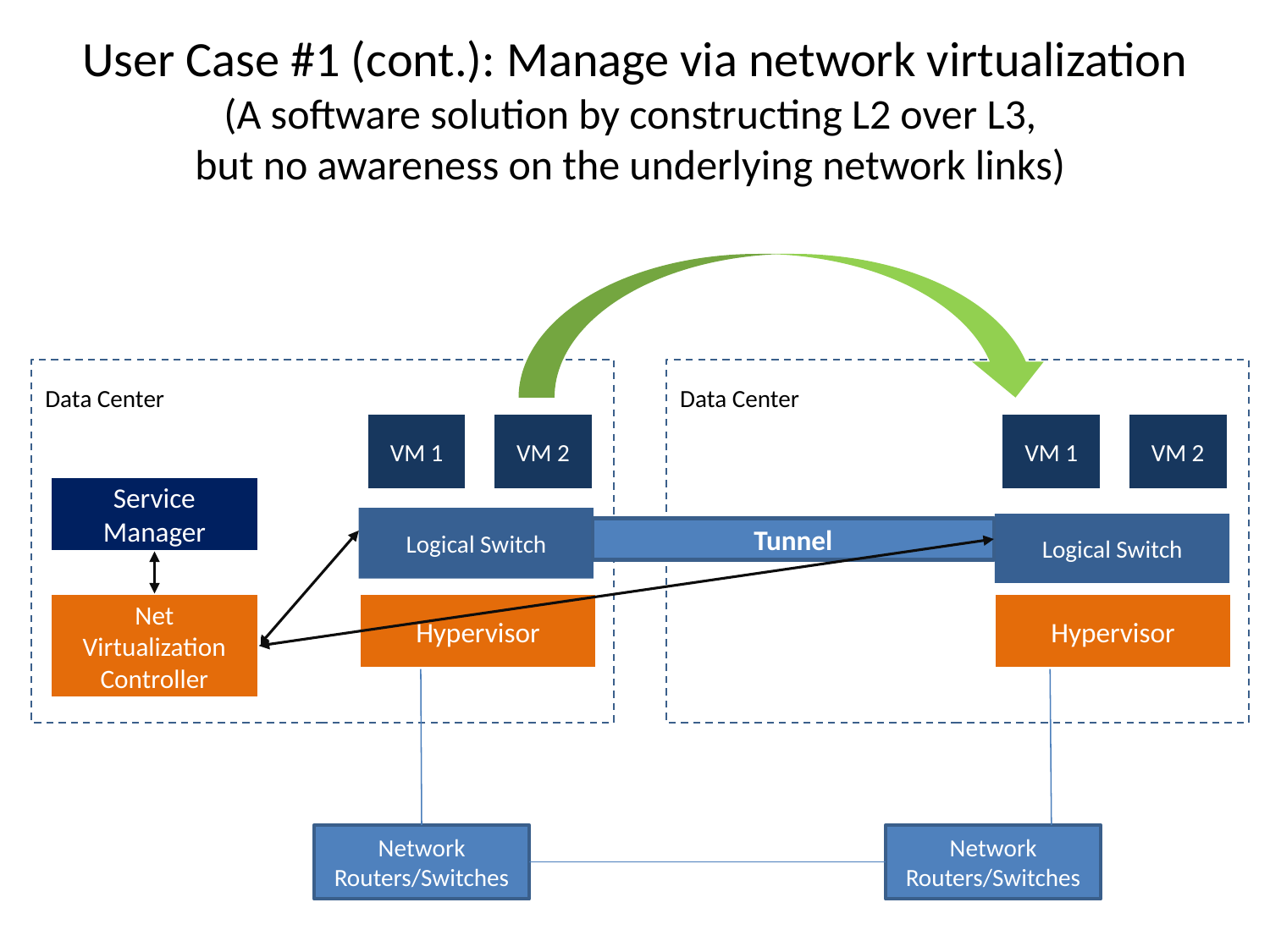

# User Case #1 (cont.): Manage via network virtualization (A software solution by constructing L2 over L3, but no awareness on the underlying network links)

Data Center
Data Center
VM 1
VM 2
VM 1
VM 2
Service Manager
Logical Switch
Logical Switch
Tunnel
Net Virtualization
Controller
Hypervisor
Hypervisor
Network
Routers/Switches
Network
Routers/Switches